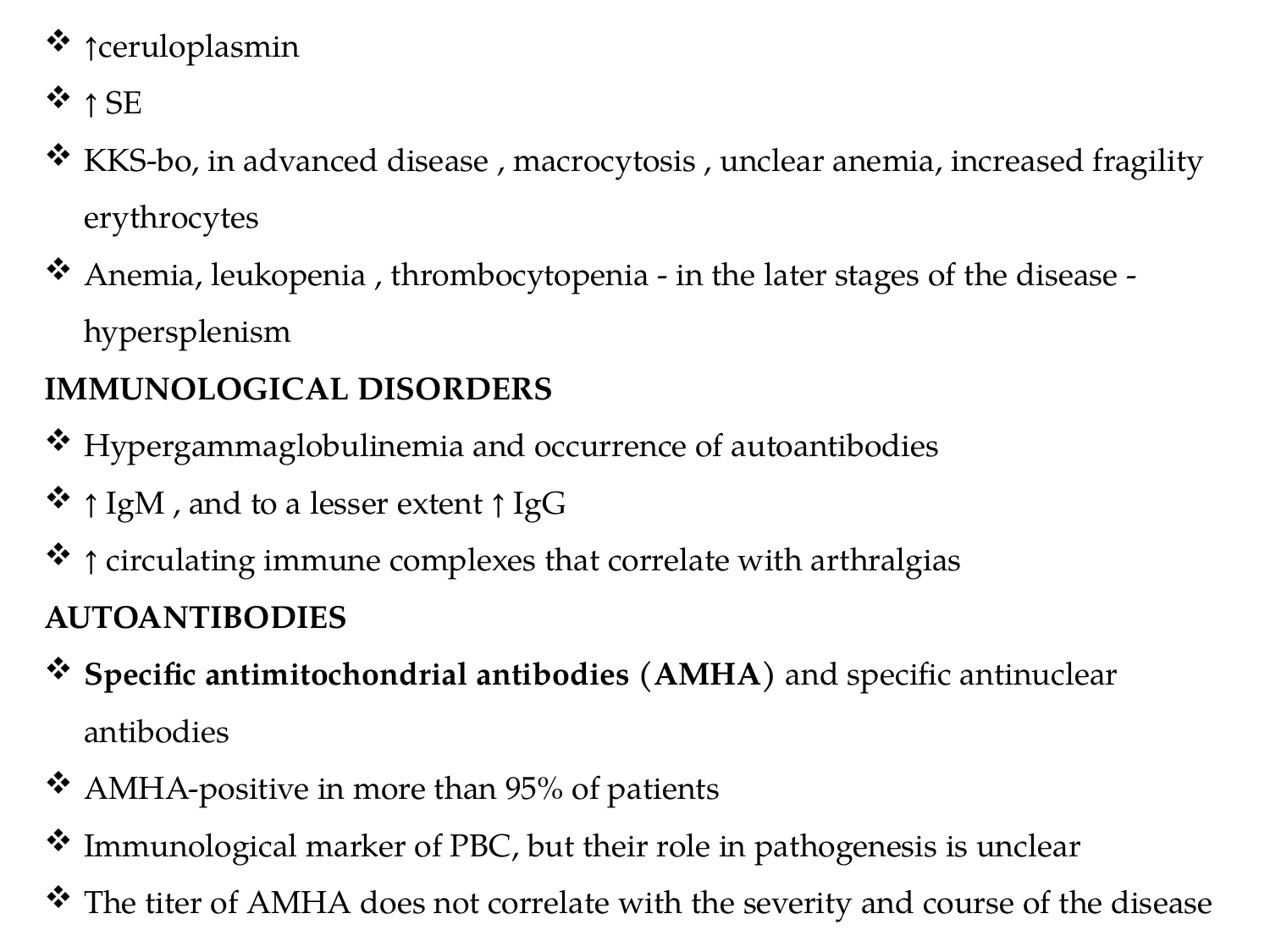

↑ceruloplasmin
↑ SE
KKS-bo, in advanced disease , macrocytosis , unclear anemia, increased fragility erythrocytes
Anemia, leukopenia , thrombocytopenia - in the later stages of the disease - hypersplenism
IMMUNOLOGICAL DISORDERS
Hypergammaglobulinemia and occurrence of autoantibodies
↑ IgM , and to a lesser extent ↑ IgG
↑ circulating immune complexes that correlate with arthralgias
AUTOANTIBODIES
Specific antimitochondrial antibodies (AMHA) and specific antinuclear antibodies
AMHA-positive in more than 95% of patients
Immunological marker of PBC, but their role in pathogenesis is unclear
The titer of AMHA does not correlate with the severity and course of the disease